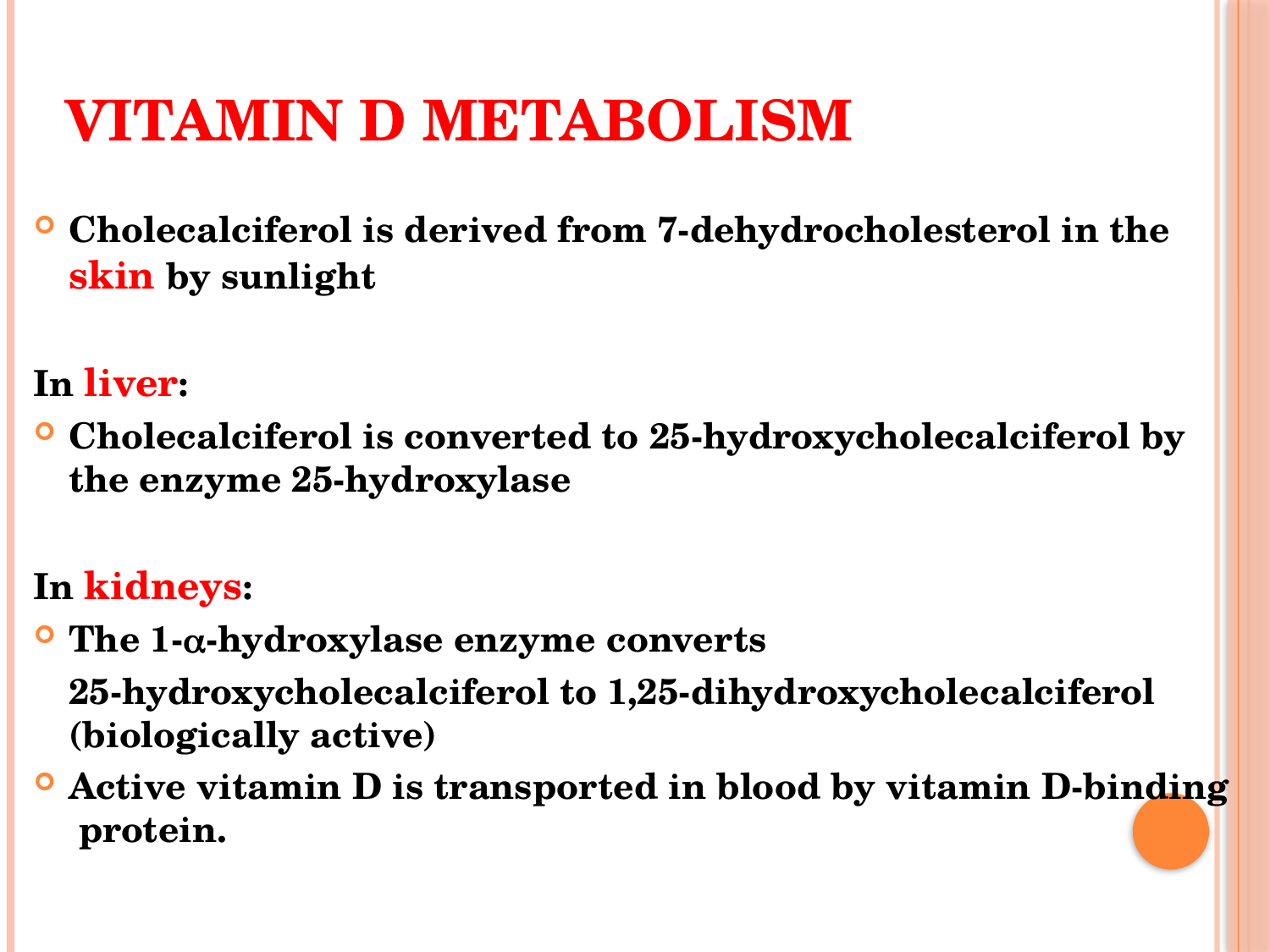

# Vitamin D metabolism

Cholecalciferol is derived from 7-dehydrocholesterol in the skin by sunlight

In liver:
Cholecalciferol is converted to 25-hydroxycholecalciferol by the enzyme 25-hydroxylase

In kidneys:
The 1-α-hydroxylase enzyme converts
	25-hydroxycholecalciferol to 1,25-dihydroxycholecalciferol (biologically active)
Active vitamin D is transported in blood by vitamin D-binding  protein.